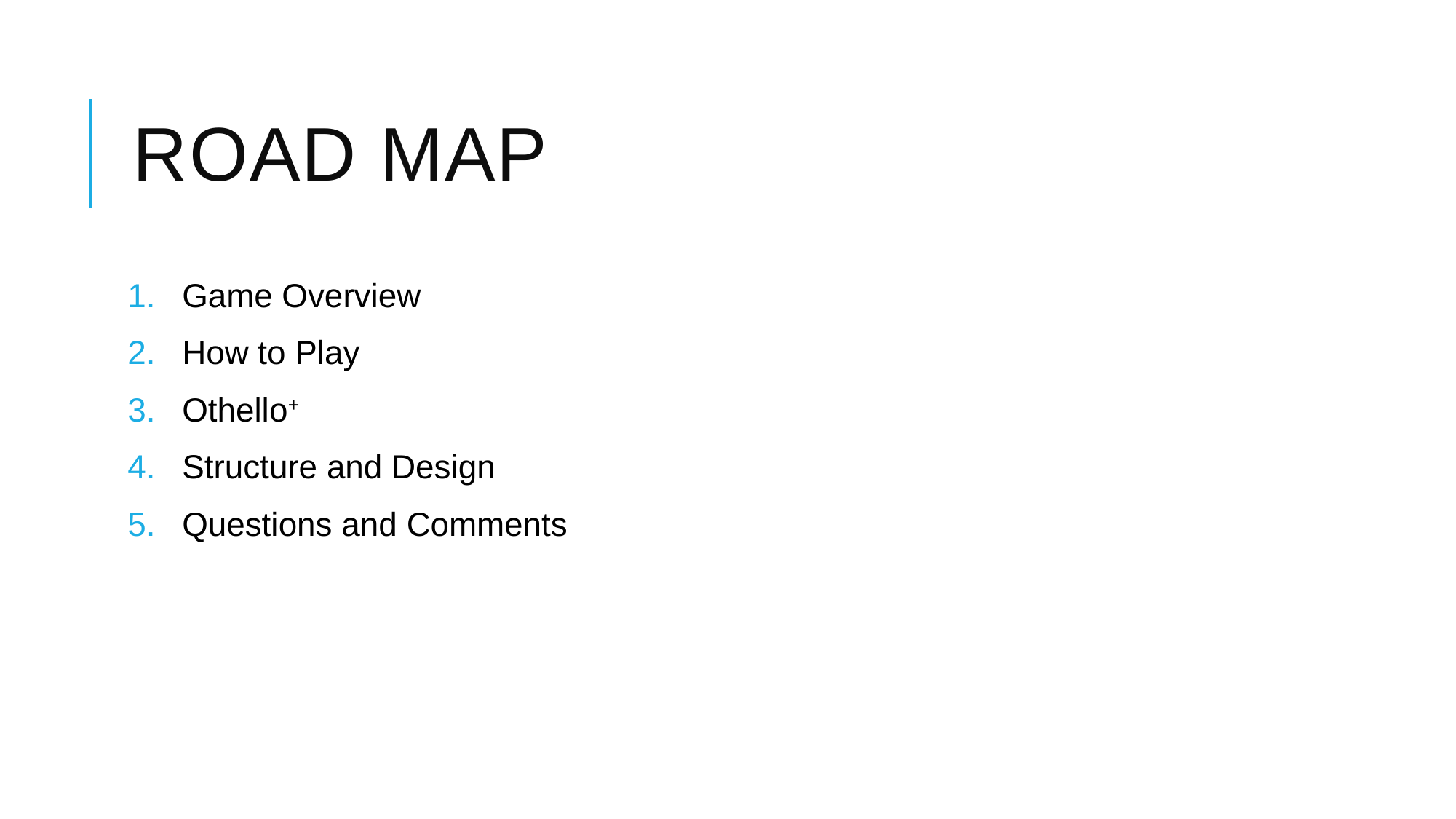

# Road Map
Game Overview
How to Play
Othello+
Structure and Design
Questions and Comments